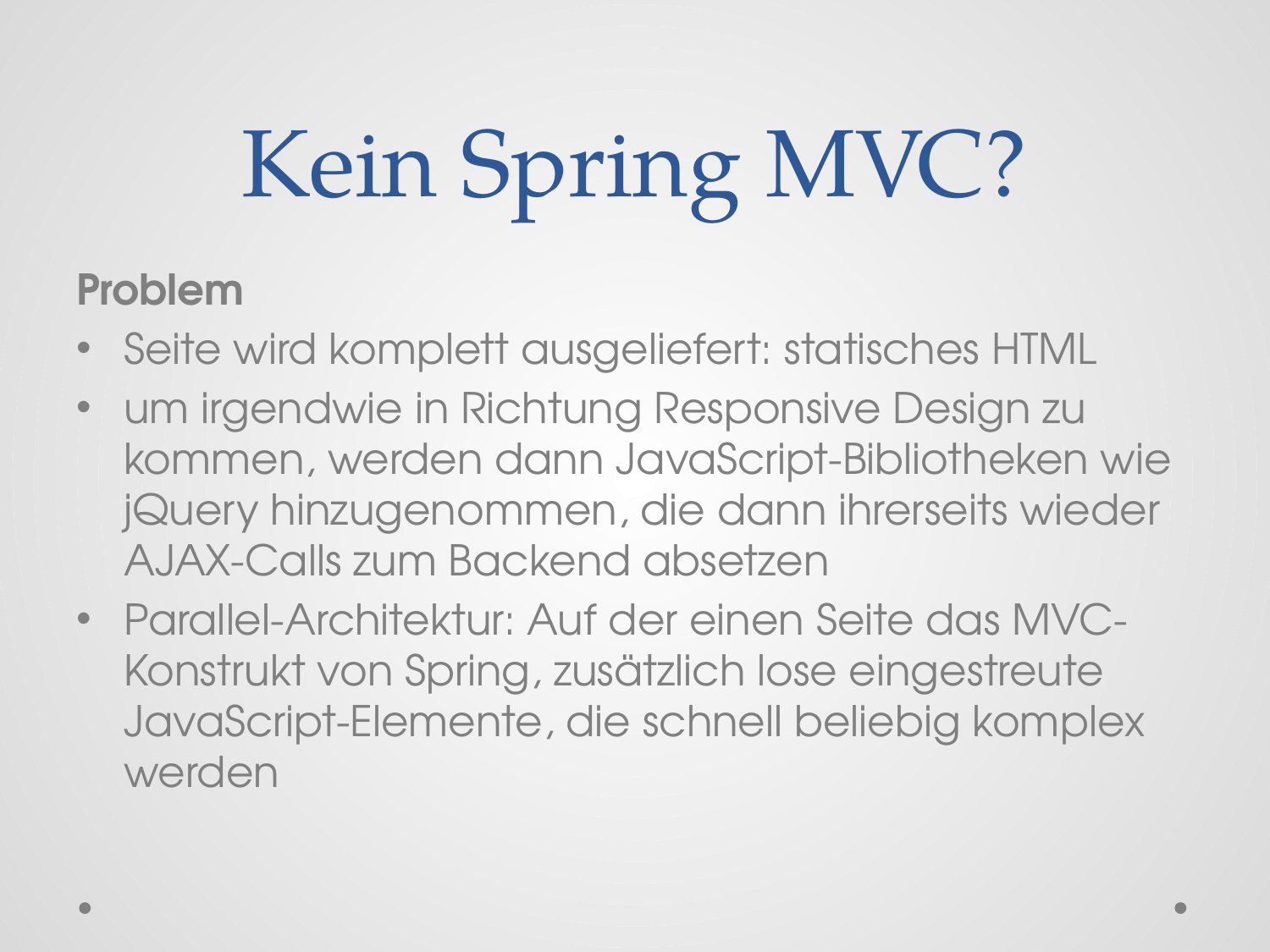

# Kein Spring MVC?
Problem
Seite wird komplett ausgeliefert: statisches HTML
um irgendwie in Richtung Responsive Design zu kommen, werden dann JavaScript-Bibliotheken wie jQuery hinzugenommen, die dann ihrerseits wieder AJAX-Calls zum Backend absetzen
Parallel-Architektur: Auf der einen Seite das MVC-Konstrukt von Spring, zusätzlich lose eingestreute JavaScript-Elemente, die schnell beliebig komplex werden